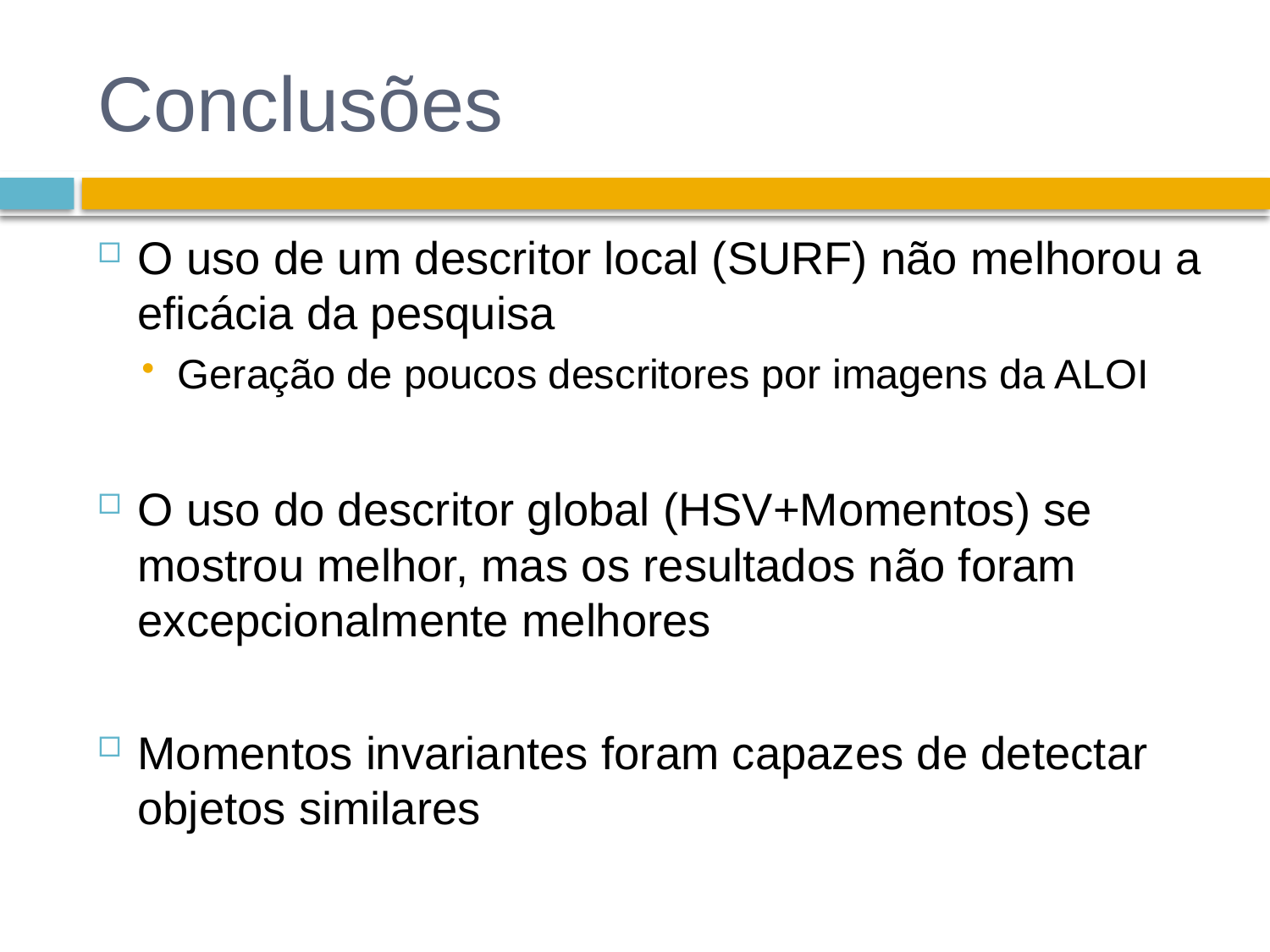

# Conclusões
O uso de um descritor local (SURF) não melhorou a eficácia da pesquisa
Geração de poucos descritores por imagens da ALOI

O uso do descritor global (HSV+Momentos) se mostrou melhor, mas os resultados não foram excepcionalmente melhores

Momentos invariantes foram capazes de detectar objetos similares